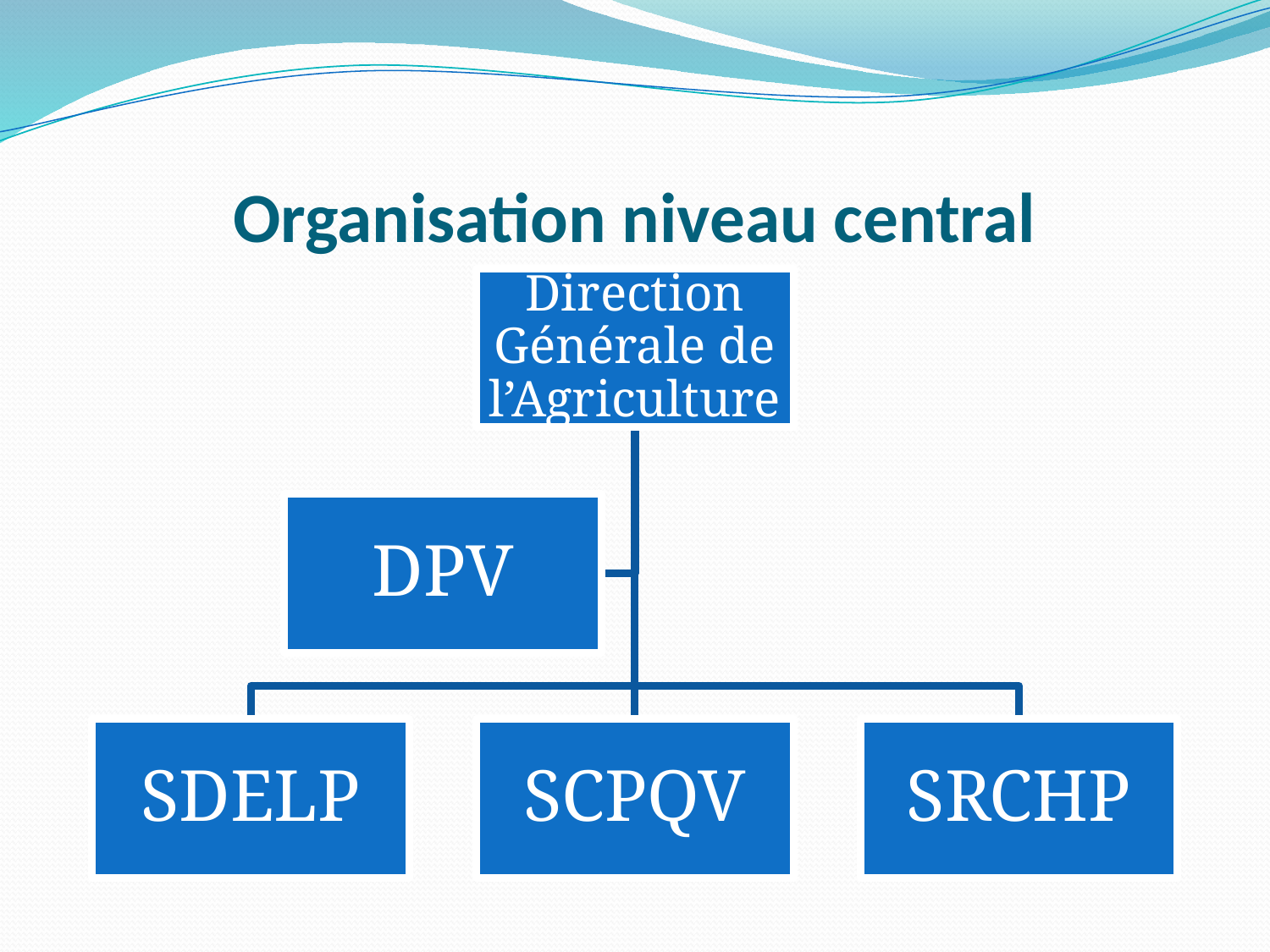

# Organisation niveau central
Direction Générale de l’Agriculture
SDELP
SCPQV
SRCHP
DPV